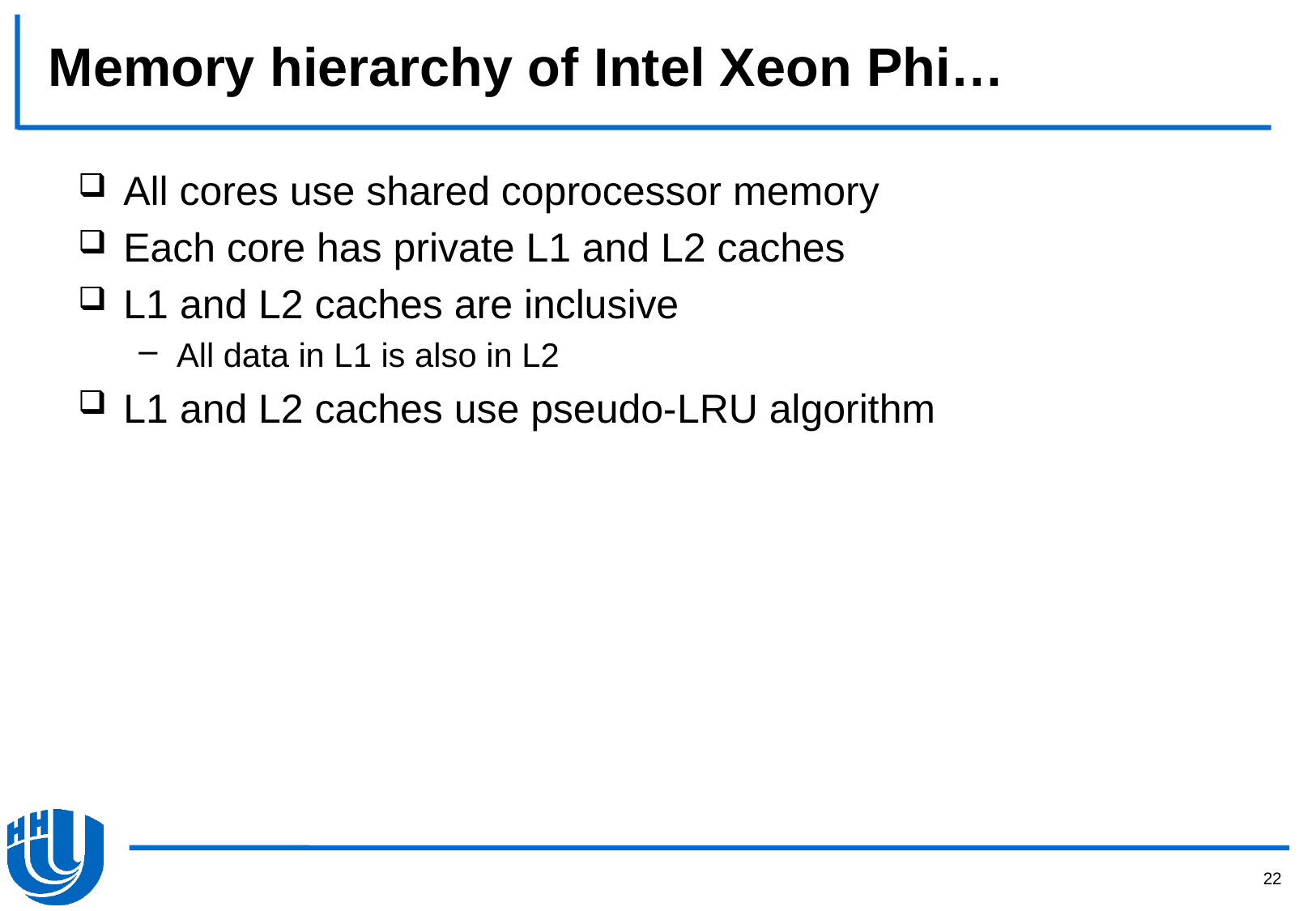

# Memory hierarchy of Intel Xeon Phi…
All cores use shared coprocessor memory
Each core has private L1 and L2 caches
L1 and L2 caches are inclusive
All data in L1 is also in L2
L1 and L2 caches use pseudo-LRU algorithm
22